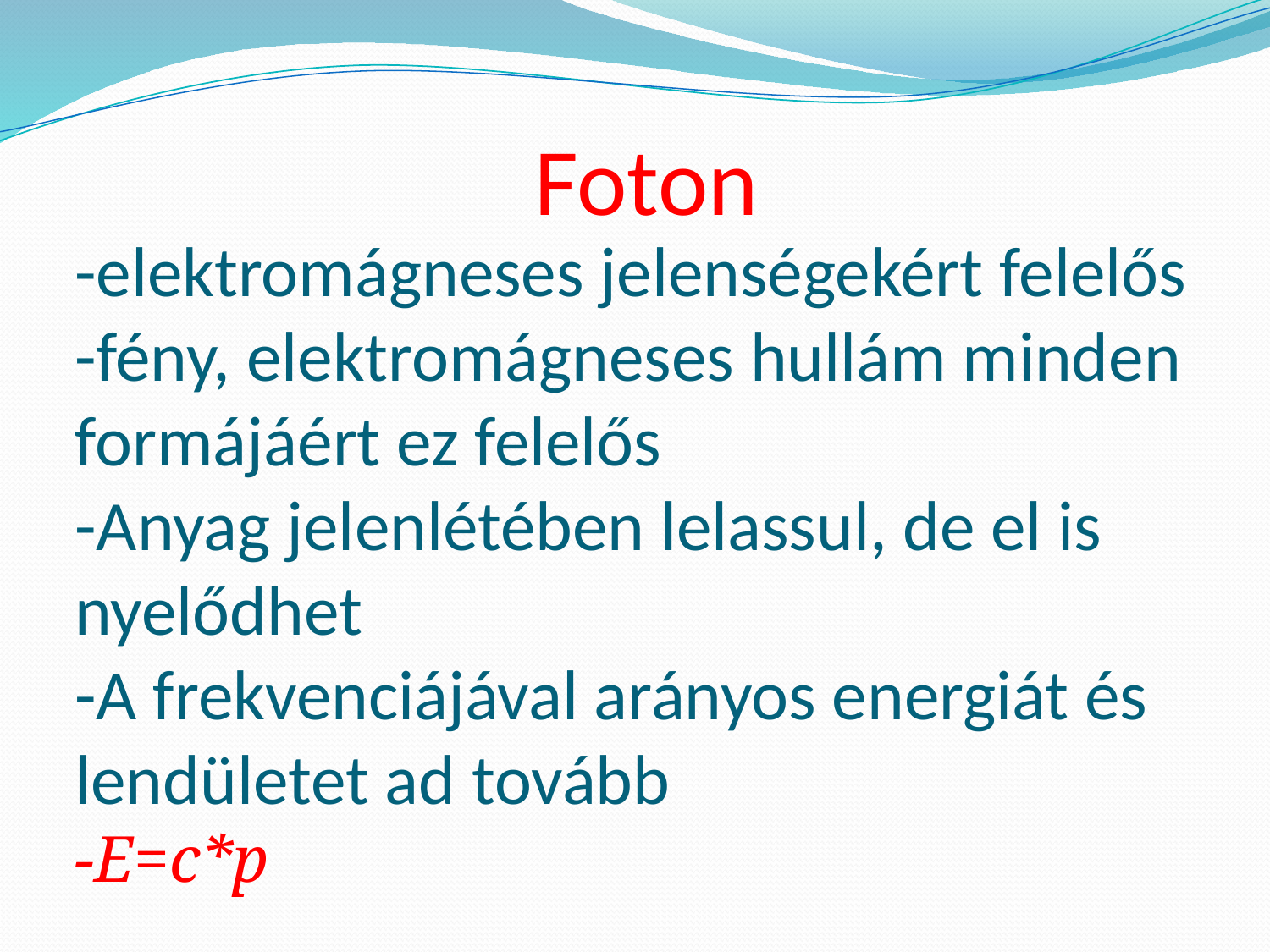

# Foton
-elektromágneses jelenségekért felelős
-fény, elektromágneses hullám minden formájáért ez felelős
-Anyag jelenlétében lelassul, de el is nyelődhet
-A frekvenciájával arányos energiát és lendületet ad tovább
-E=c*p